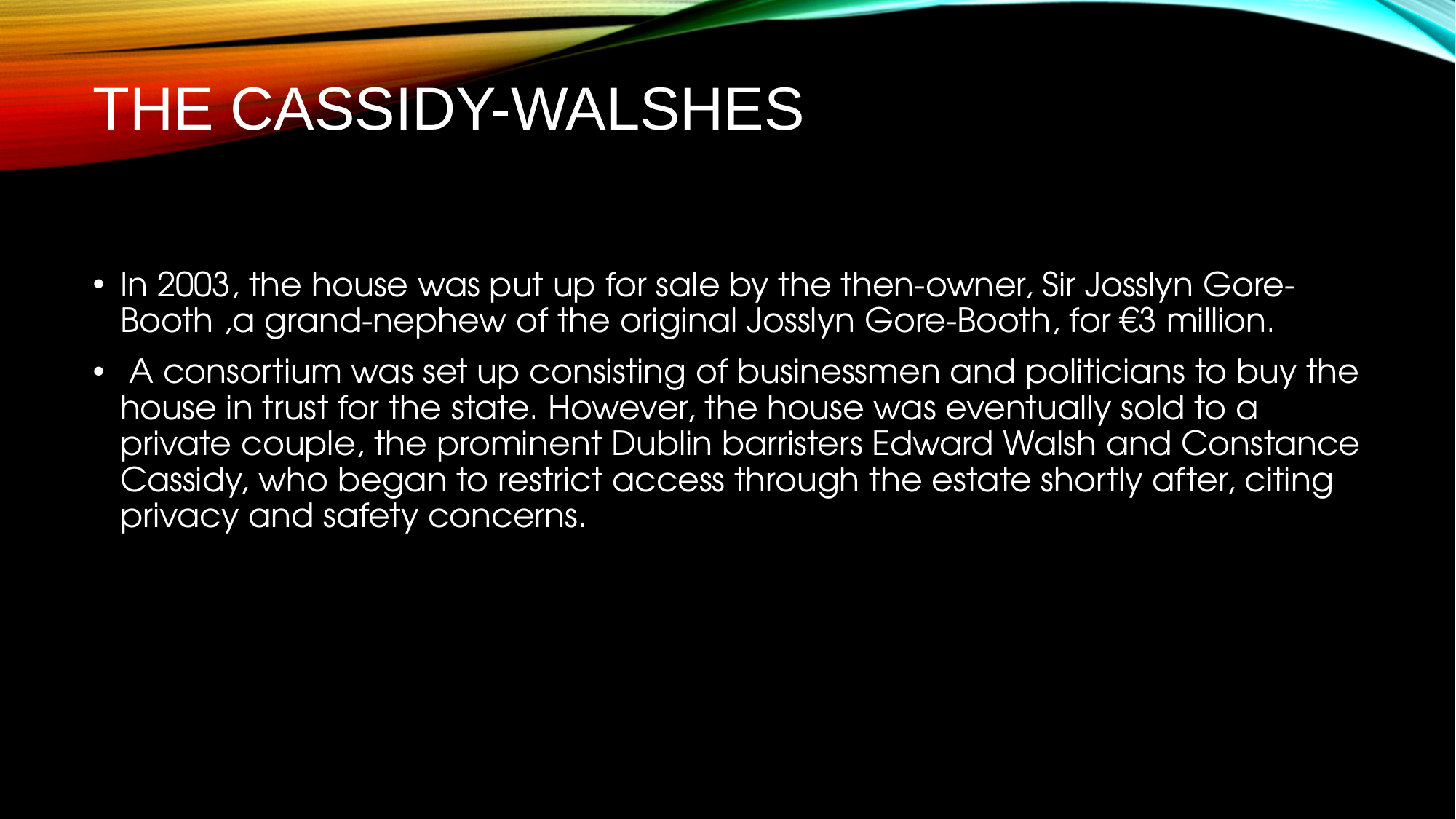

# The Cassidy-walshes
In 2003, the house was put up for sale by the then-owner, Sir Josslyn Gore-Booth ,a grand-nephew of the original Josslyn Gore-Booth, for €3 million.
 A consortium was set up consisting of businessmen and politicians to buy the house in trust for the state. However, the house was eventually sold to a private couple, the prominent Dublin barristers Edward Walsh and Constance Cassidy, who began to restrict access through the estate shortly after, citing privacy and safety concerns.